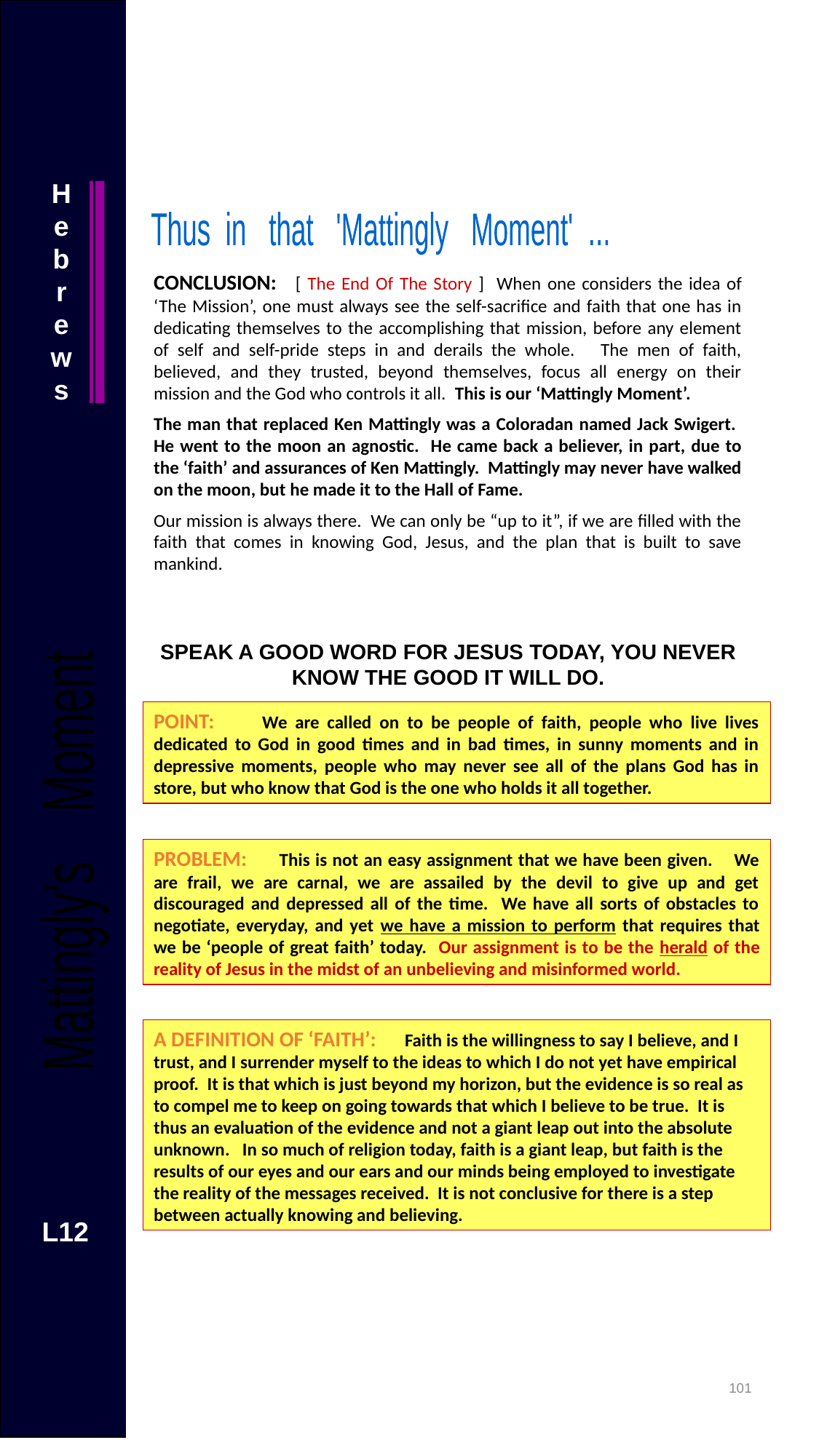

Hebrews

Thus  in   that   'Mattingly   Moment'  ...
CONCLUSION:   [ The End Of The Story ]  When one considers the idea of ‘The Mission’, one must always see the self-sacrifice and faith that one has in dedicating themselves to the accomplishing that mission, before any element of self and self-pride steps in and derails the whole.   The men of faith, believed, and they trusted, beyond themselves, focus all energy on their mission and the God who controls it all.  This is our ‘Mattingly Moment’.
The man that replaced Ken Mattingly was a Coloradan named Jack Swigert.  He went to the moon an agnostic.  He came back a believer, in part, due to the ‘faith’ and assurances of Ken Mattingly.  Mattingly may never have walked on the moon, but he made it to the Hall of Fame.
Our mission is always there.  We can only be “up to it”, if we are filled with the faith that comes in knowing God, Jesus, and the plan that is built to save mankind.

SPEAK A GOOD WORD FOR JESUS TODAY, YOU NEVER KNOW THE GOOD IT WILL DO.
POINT:      We are called on to be people of faith, people who live lives dedicated to God in good times and in bad times, in sunny moments and in depressive moments, people who may never see all of the plans God has in store, but who know that God is the one who holds it all together.
Mattingly's    Moment
PROBLEM:      This is not an easy assignment that we have been given.    We are frail, we are carnal, we are assailed by the devil to give up and get discouraged and depressed all of the time.  We have all sorts of obstacles to negotiate, everyday, and yet we have a mission to perform that requires that we be ‘people of great faith’ today.  Our assignment is to be the herald of the reality of Jesus in the midst of an unbelieving and misinformed world.
A DEFINITION OF ‘FAITH’:      Faith is the willingness to say I believe, and I trust, and I surrender myself to the ideas to which I do not yet have empirical proof.  It is that which is just beyond my horizon, but the evidence is so real as to compel me to keep on going towards that which I believe to be true.  It is thus an evaluation of the evidence and not a giant leap out into the absolute unknown.   In so much of religion today, faith is a giant leap, but faith is the results of our eyes and our ears and our minds being employed to investigate the reality of the messages received.  It is not conclusive for there is a step between actually knowing and believing.
L12
101